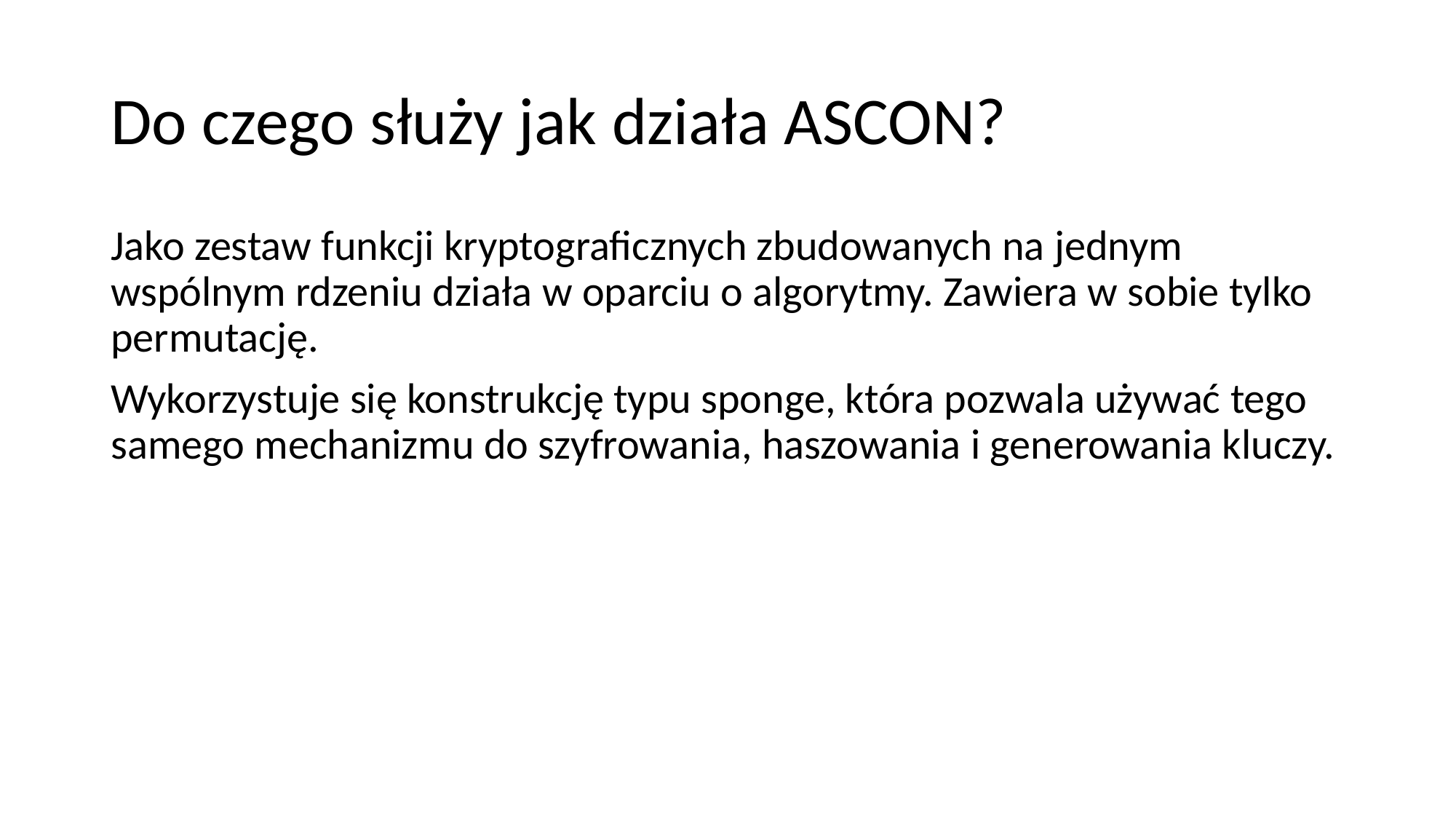

# Do czego służy jak działa ASCON?
Jako zestaw funkcji kryptograficznych zbudowanych na jednym wspólnym rdzeniu działa w oparciu o algorytmy. Zawiera w sobie tylko permutację.
Wykorzystuje się konstrukcję typu sponge, która pozwala używać tego samego mechanizmu do szyfrowania, haszowania i generowania kluczy.